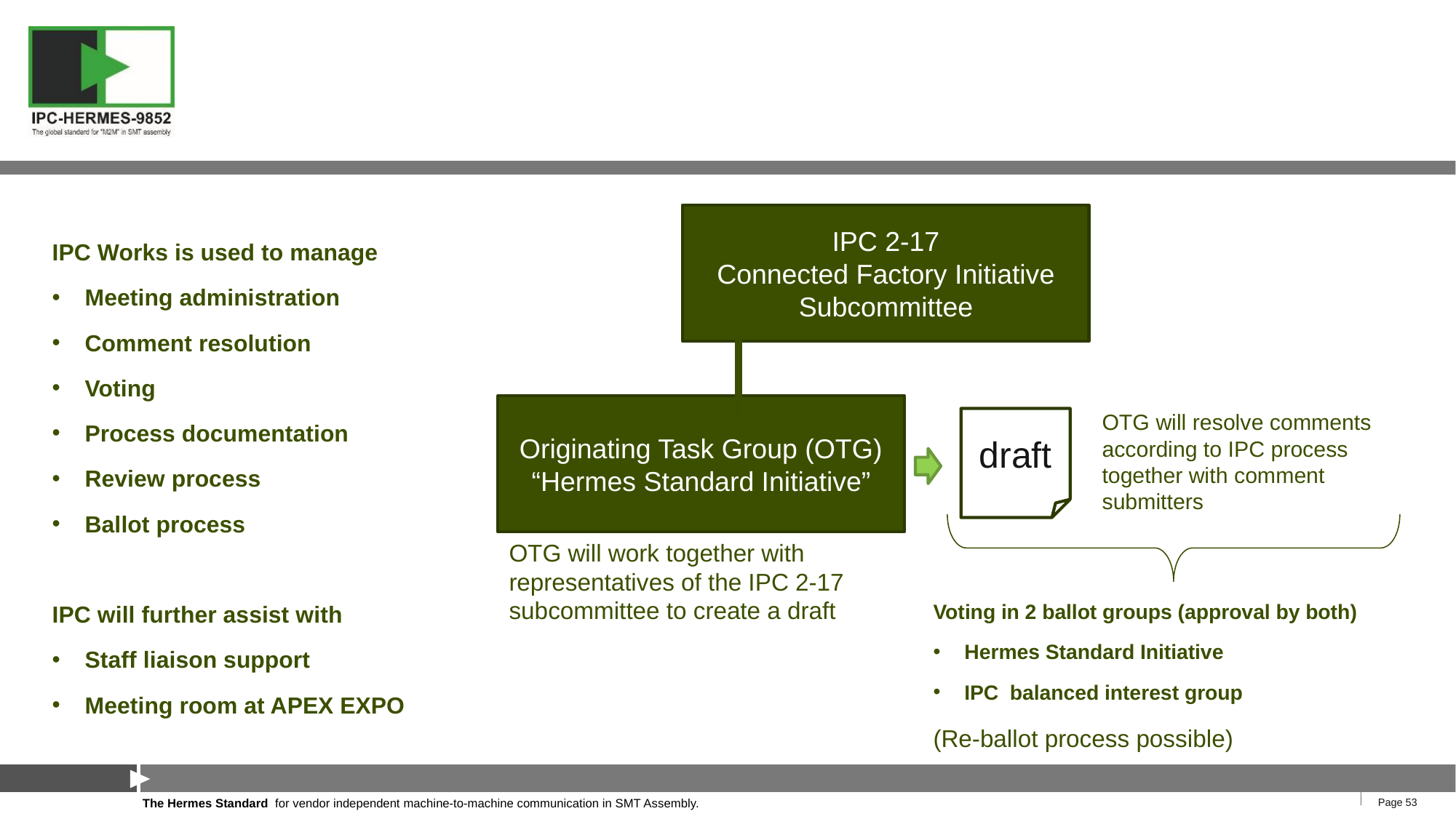

#
IPC 2-17
Connected Factory Initiative Subcommittee
IPC Works is used to manage
Meeting administration
Comment resolution
Voting
Process documentation
Review process
Ballot process

IPC will further assist with
Staff liaison support
Meeting room at APEX EXPO

Originating Task Group (OTG)
“Hermes Standard Initiative”
draft
OTG will resolve comments according to IPC process together with comment submitters

OTG will work together with representatives of the IPC 2-17 subcommittee to create a draft
Voting in 2 ballot groups (approval by both)
Hermes Standard Initiative
IPC  balanced interest group
(Re-ballot process possible)
53